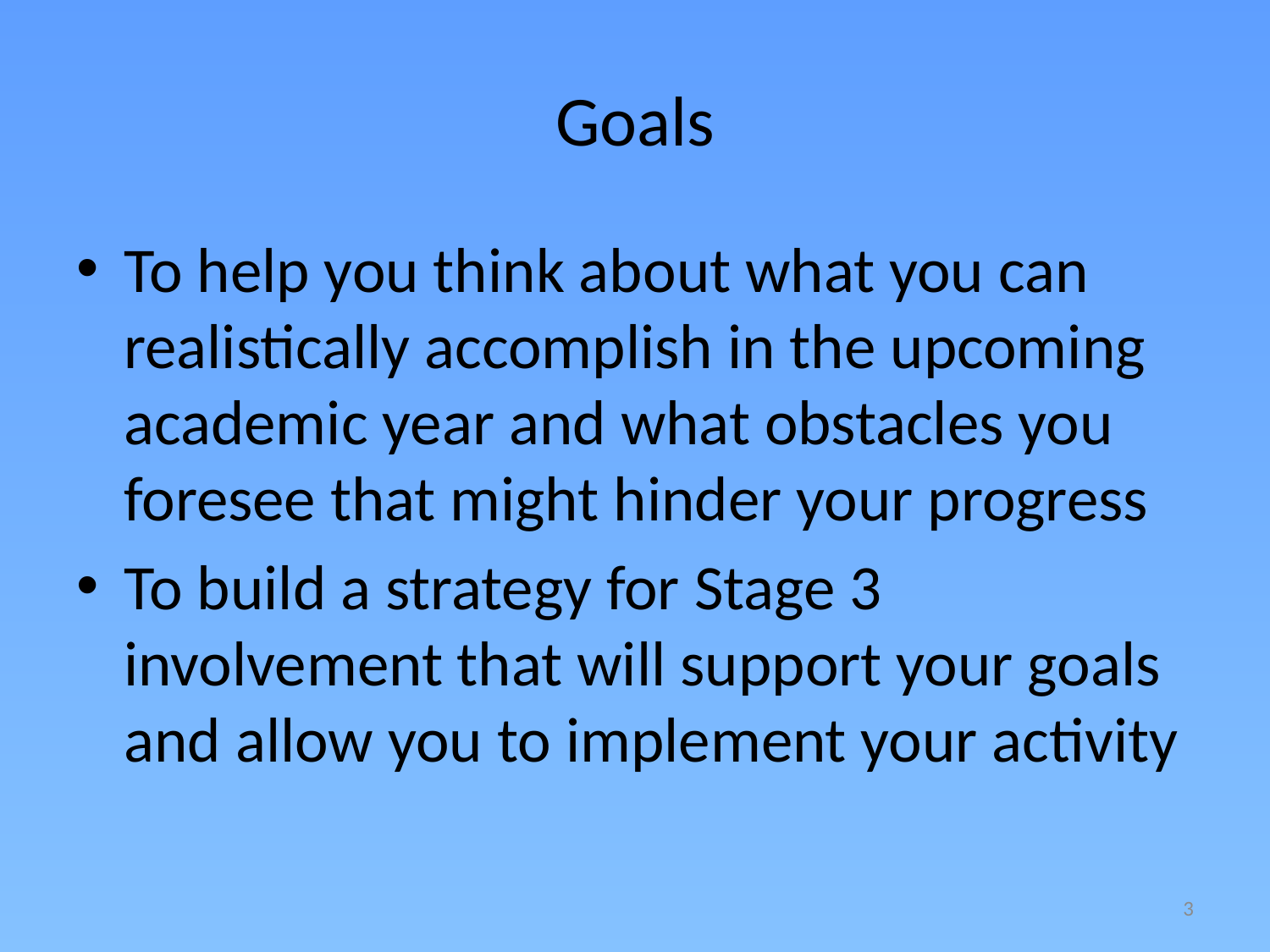

# Goals
To help you think about what you can realistically accomplish in the upcoming academic year and what obstacles you foresee that might hinder your progress
To build a strategy for Stage 3 involvement that will support your goals and allow you to implement your activity
3